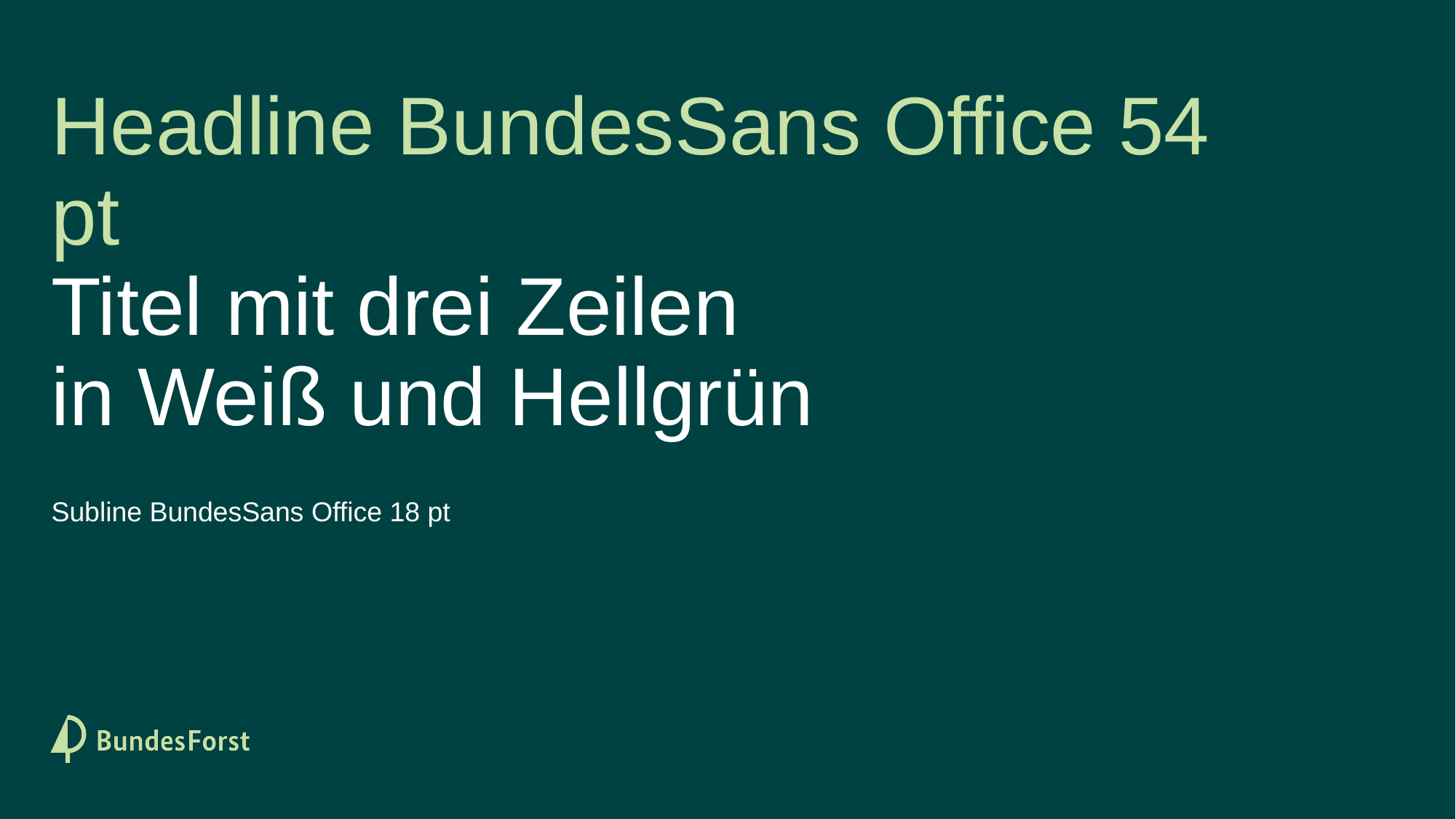

# Headline BundesSans Office 54 pt Titel mit drei Zeilen in Weiß und Hellgrün
Subline BundesSans Office 18 pt